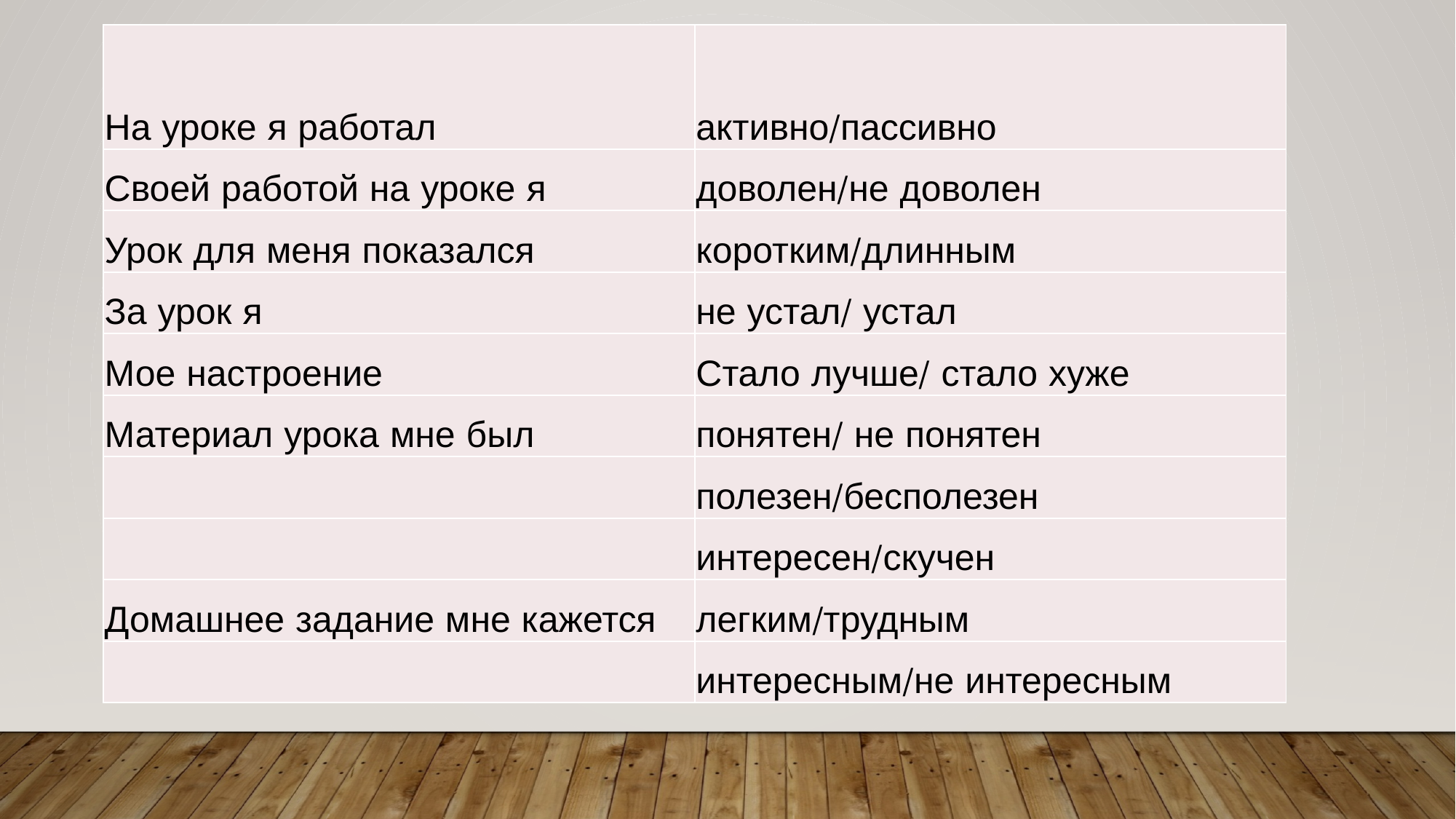

| На уроке я работал | активно/пассивно |
| --- | --- |
| Своей работой на уроке я | доволен/не доволен |
| Урок для меня показался | коротким/длинным |
| За урок я | не устал/ устал |
| Мое настроение | Стало лучше/ стало хуже |
| Материал урока мне был | понятен/ не понятен |
|  | полезен/бесполезен |
|  | интересен/скучен |
| Домашнее задание мне кажется | легким/трудным |
|  | интересным/не интересным |